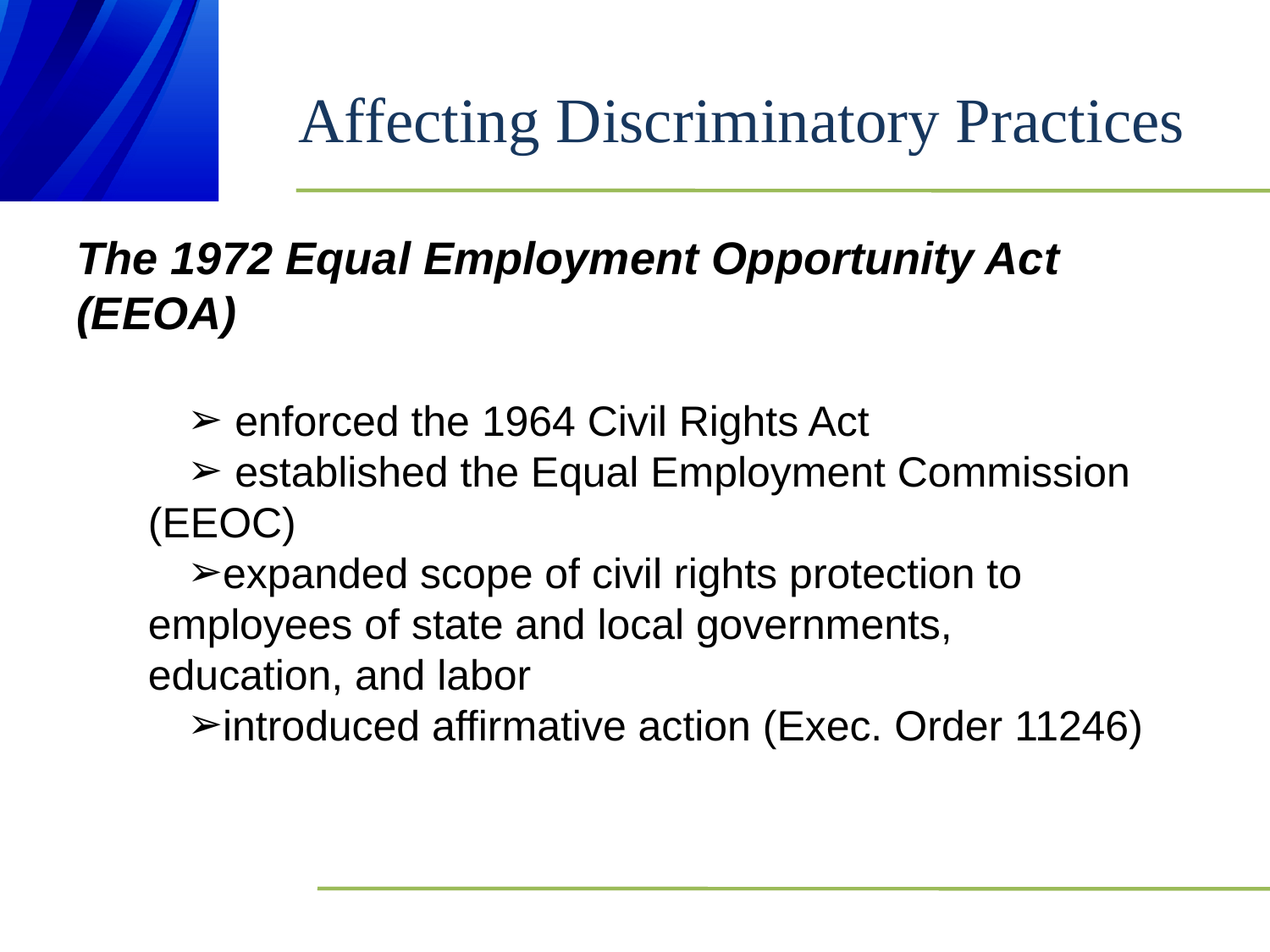

# Affecting Discriminatory Practices
The 1972 Equal Employment Opportunity Act (EEOA)

 enforced the 1964 Civil Rights Act
 established the Equal Employment Commission	 (EEOC)
expanded scope of civil rights protection to 	employees of state and local governments, 	education, and labor
introduced affirmative action (Exec. Order 11246)